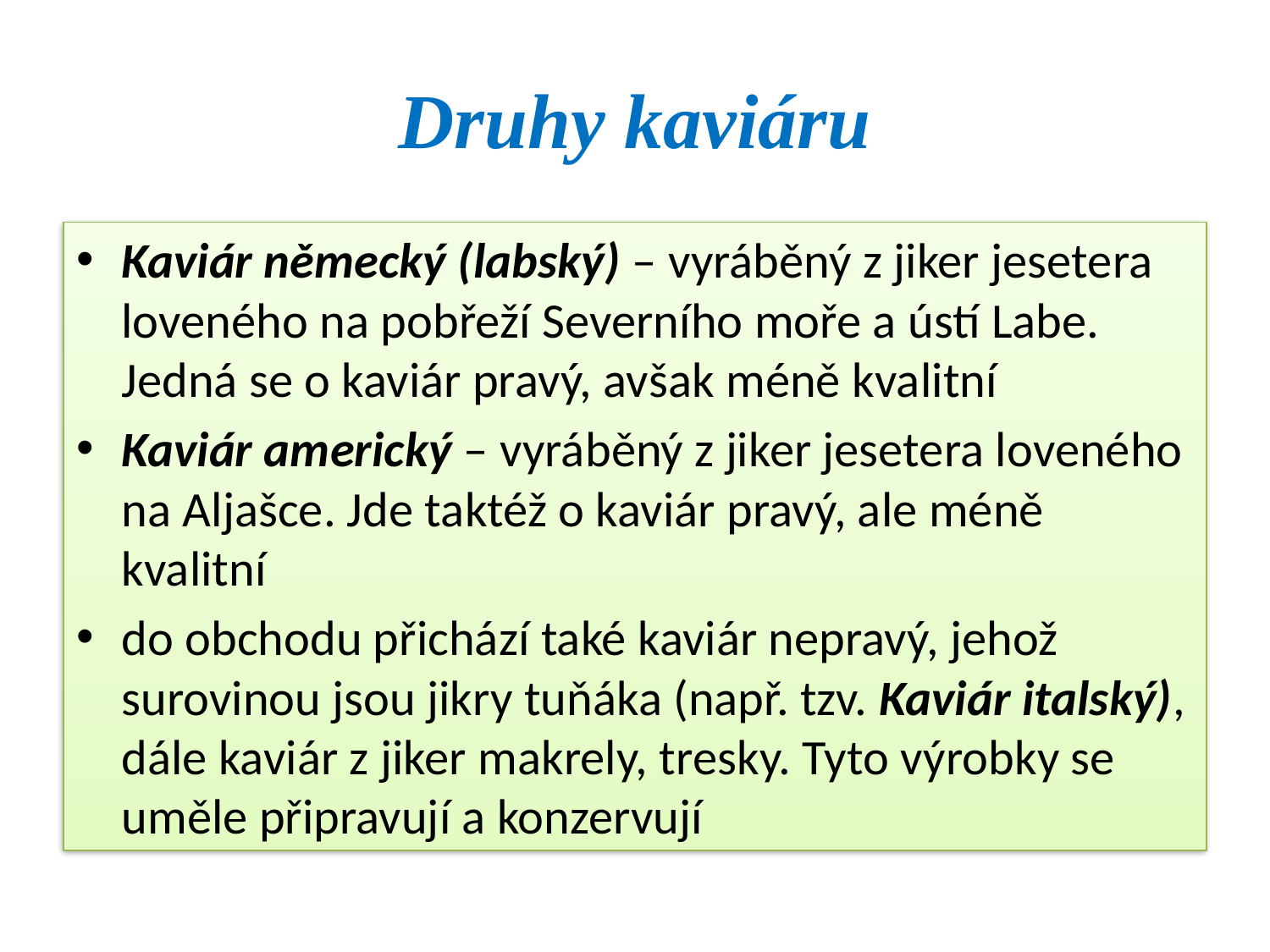

# Druhy kaviáru
Kaviár německý (labský) – vyráběný z jiker jesetera loveného na pobřeží Severního moře a ústí Labe. Jedná se o kaviár pravý, avšak méně kvalitní
Kaviár americký – vyráběný z jiker jesetera loveného na Aljašce. Jde taktéž o kaviár pravý, ale méně kvalitní
do obchodu přichází také kaviár nepravý, jehož surovinou jsou jikry tuňáka (např. tzv. Kaviár italský), dále kaviár z jiker makrely, tresky. Tyto výrobky se uměle připravují a konzervují